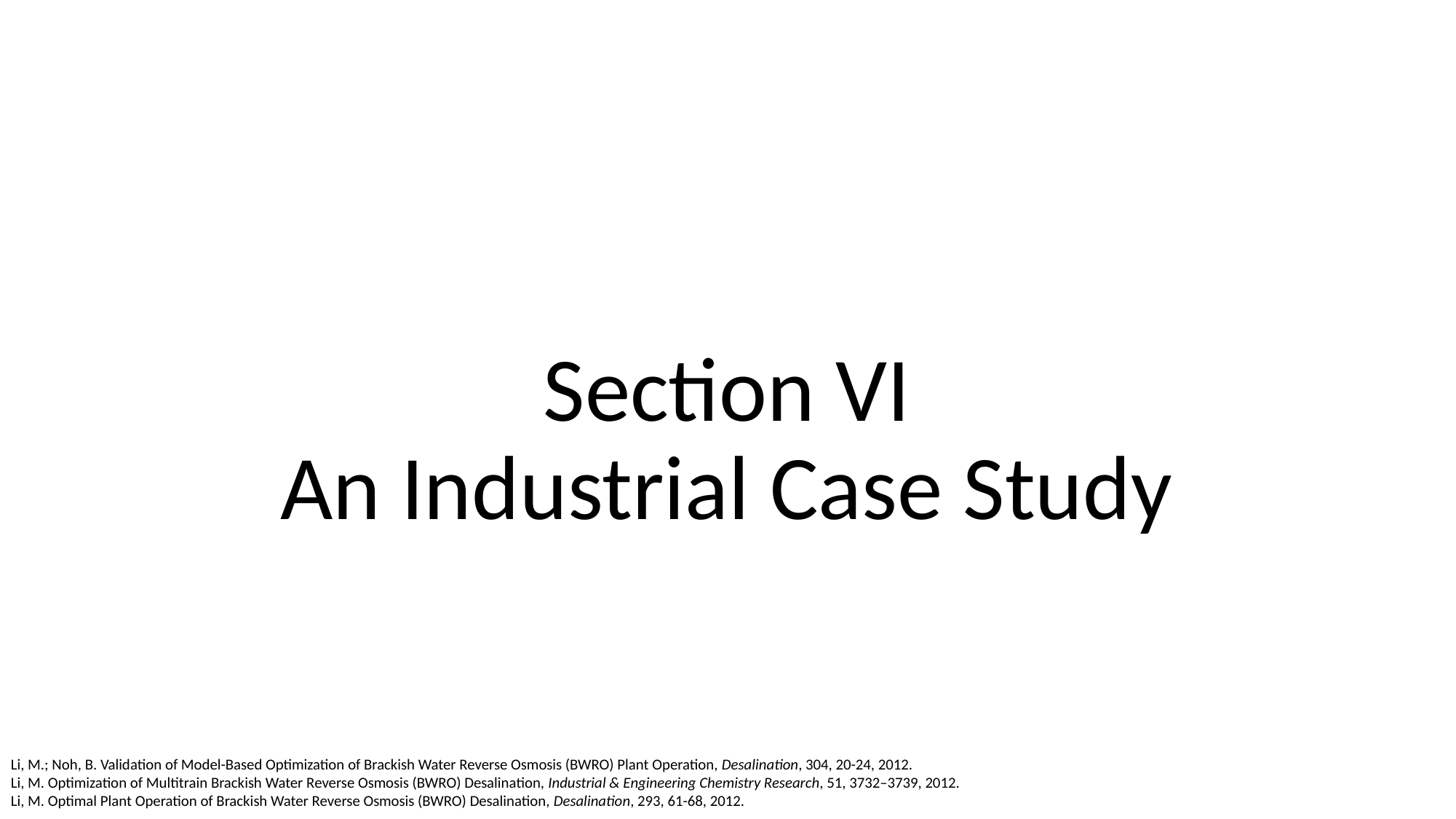

# Section VI An Industrial Case Study
Li, M.; Noh, B. Validation of Model-Based Optimization of Brackish Water Reverse Osmosis (BWRO) Plant Operation, Desalination, 304, 20-24, 2012.
Li, M. Optimization of Multitrain Brackish Water Reverse Osmosis (BWRO) Desalination, Industrial & Engineering Chemistry Research, 51, 3732–3739, 2012.
Li, M. Optimal Plant Operation of Brackish Water Reverse Osmosis (BWRO) Desalination, Desalination, 293, 61-68, 2012.